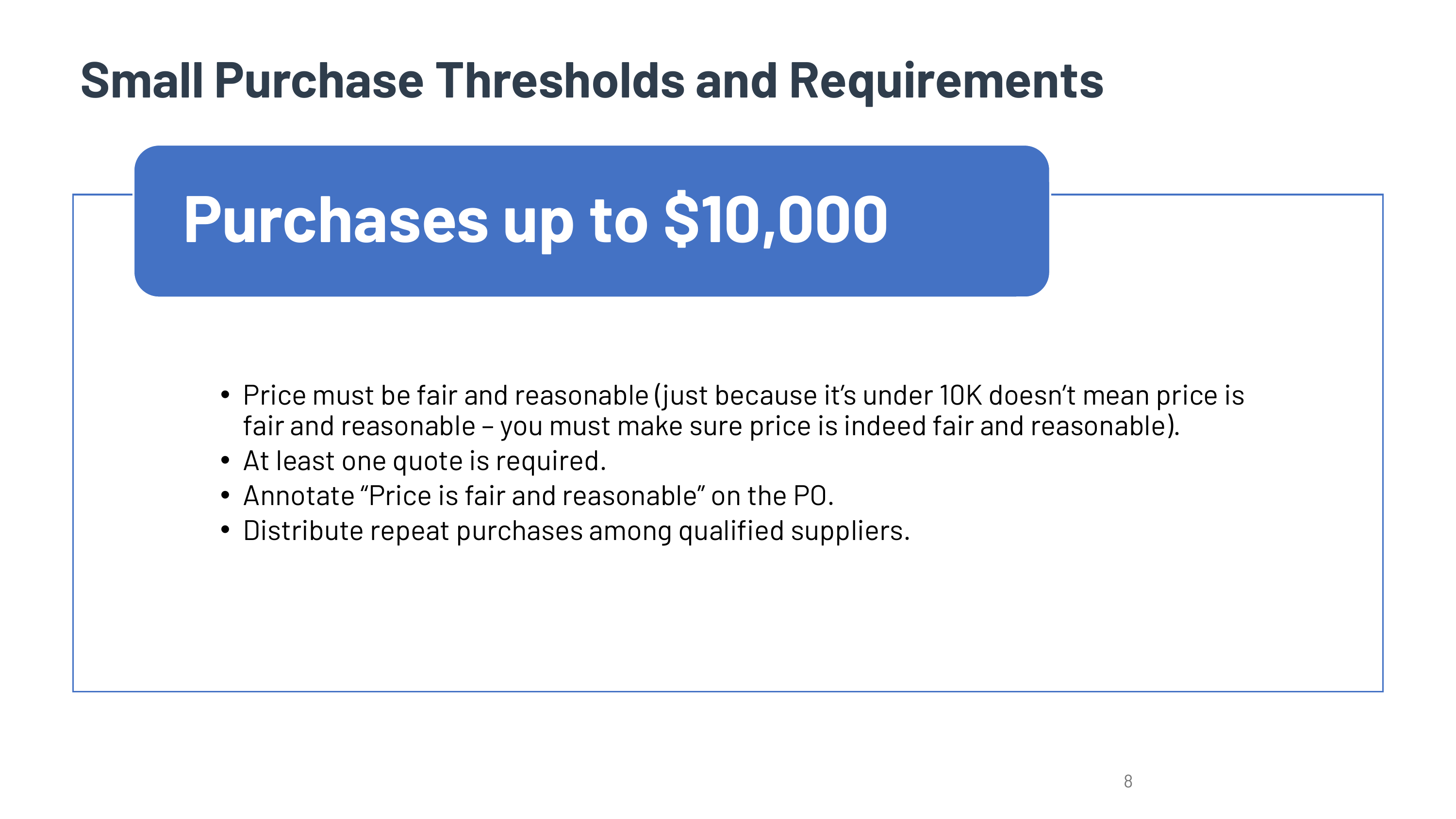

# Small Purchase Thresholds and Requirements

Price must be fair and reasonable (just because it’s under 10K doesn’t mean price is fair and reasonable – you must make sure price is indeed fair and reasonable).
At least one quote is required.
Annotate “Price is fair and reasonable” on the PO.
Distribute repeat purchases among qualified suppliers.

Purchases up to $10,000
8